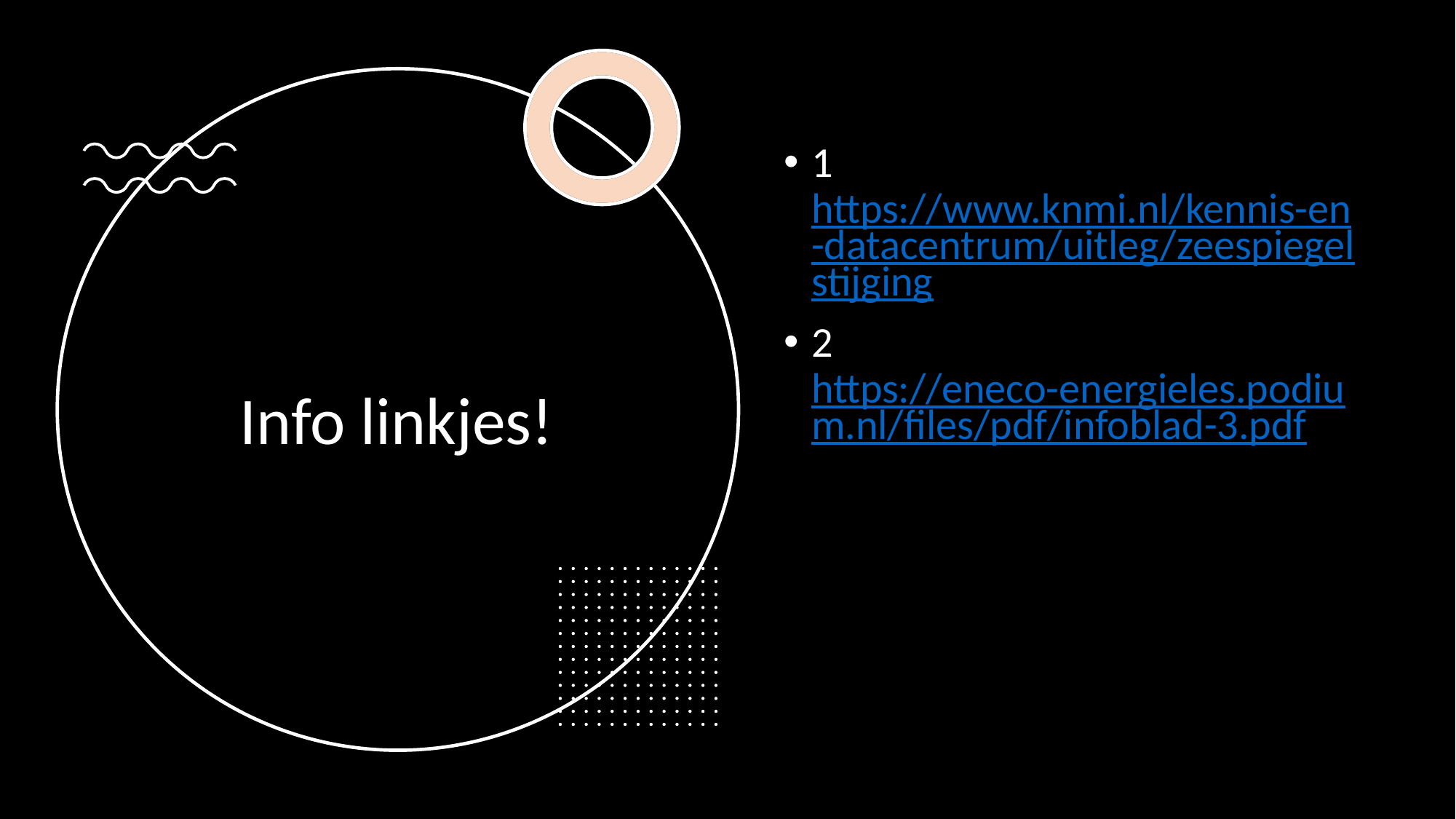

1 https://www.knmi.nl/kennis-en-datacentrum/uitleg/zeespiegelstijging
2 https://eneco-energieles.podium.nl/files/pdf/infoblad-3.pdf

# Info linkjes!